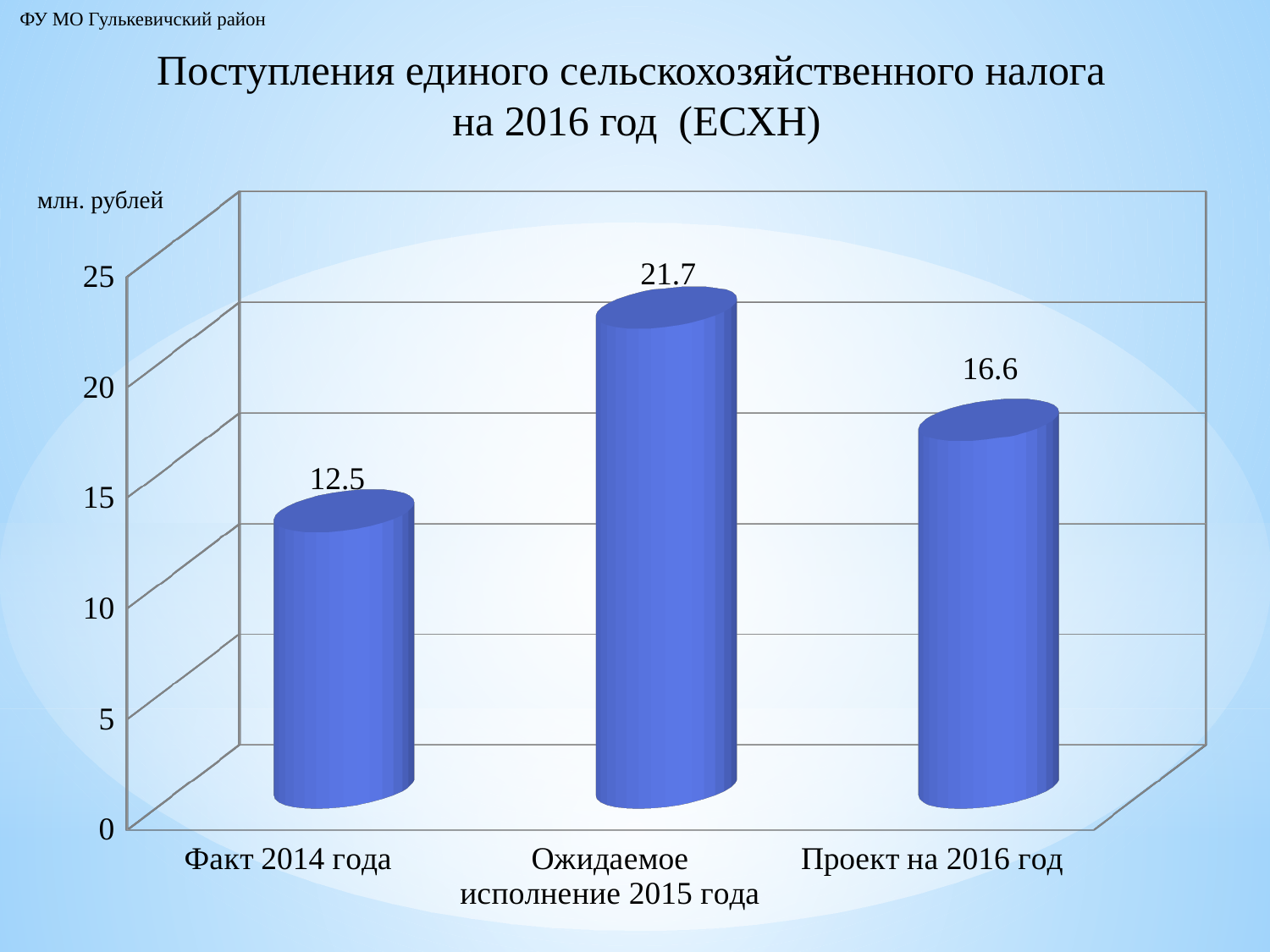

ФУ МО Гулькевичский район
# Поступления единого сельскохозяйственного налога на 2016 год  (ЕСХН)

[unsupported chart]

млн. рублей